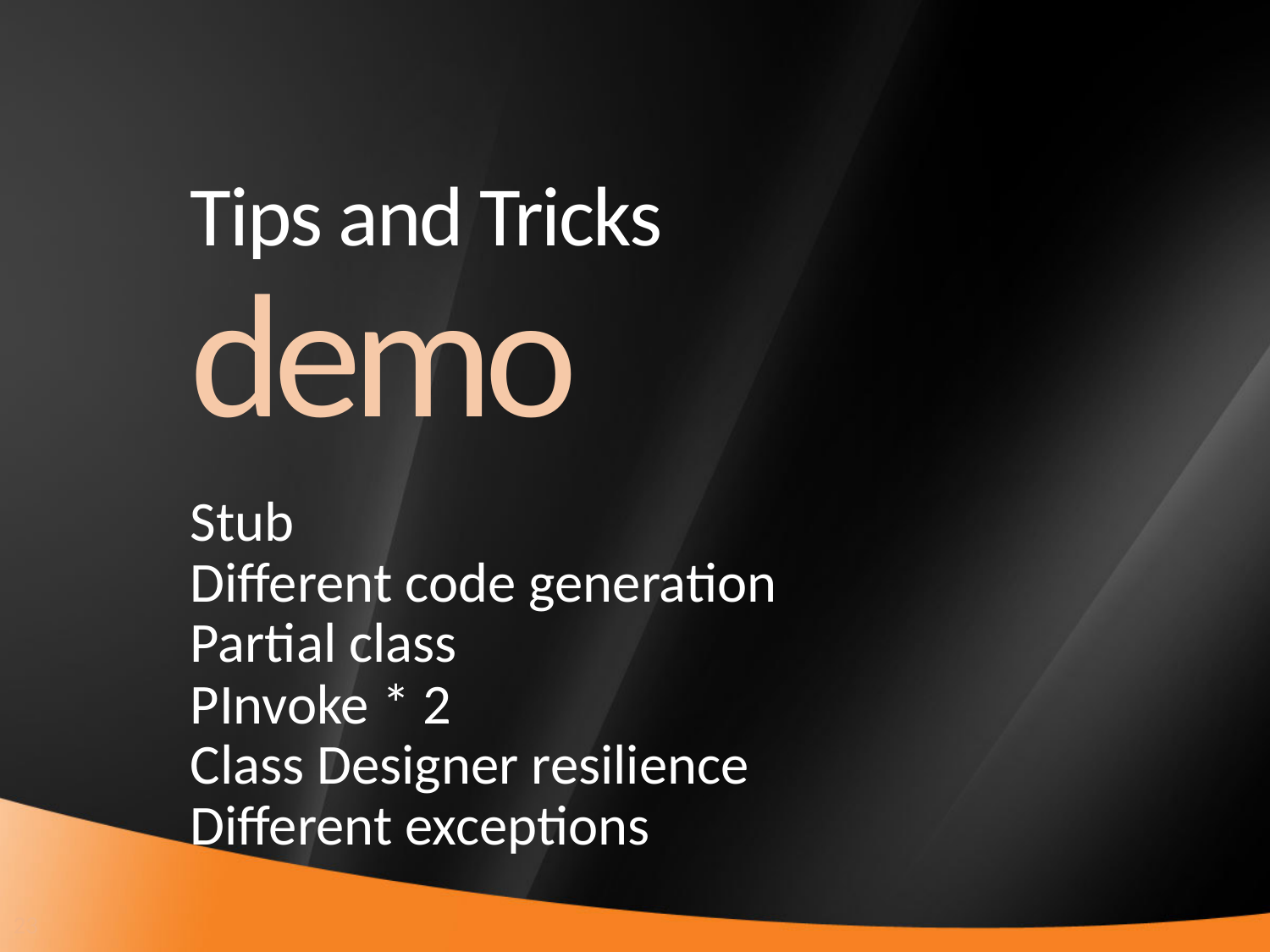

# Tips and Tricks
demo
Stub
Different code generation
Partial class
PInvoke * 2
Class Designer resilience
Different exceptions